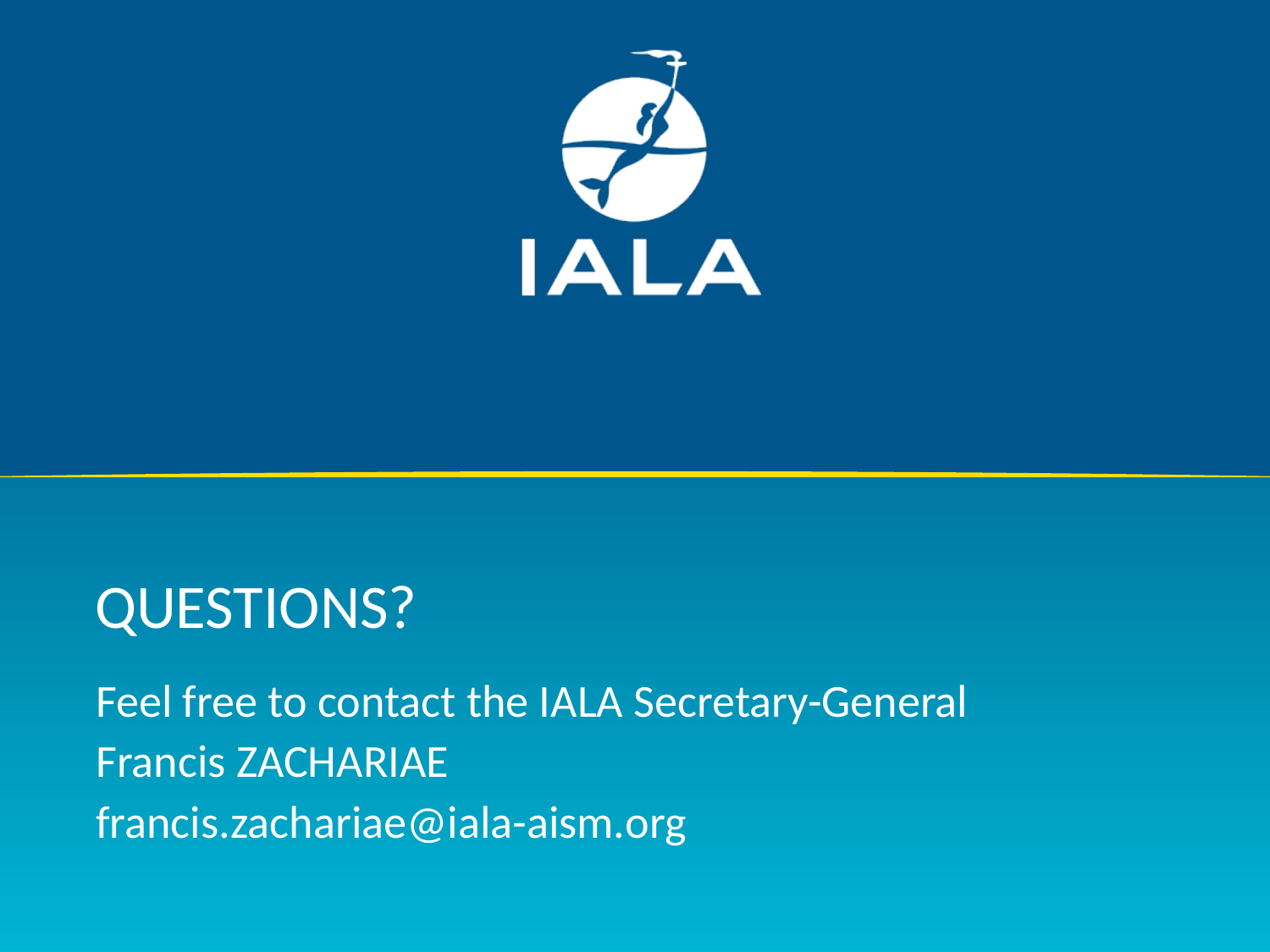

# Questions?
Feel free to contact the IALA Secretary-General
Francis ZACHARIAE
francis.zachariae@iala-aism.org
Level 1 AtoN Manager Course
34